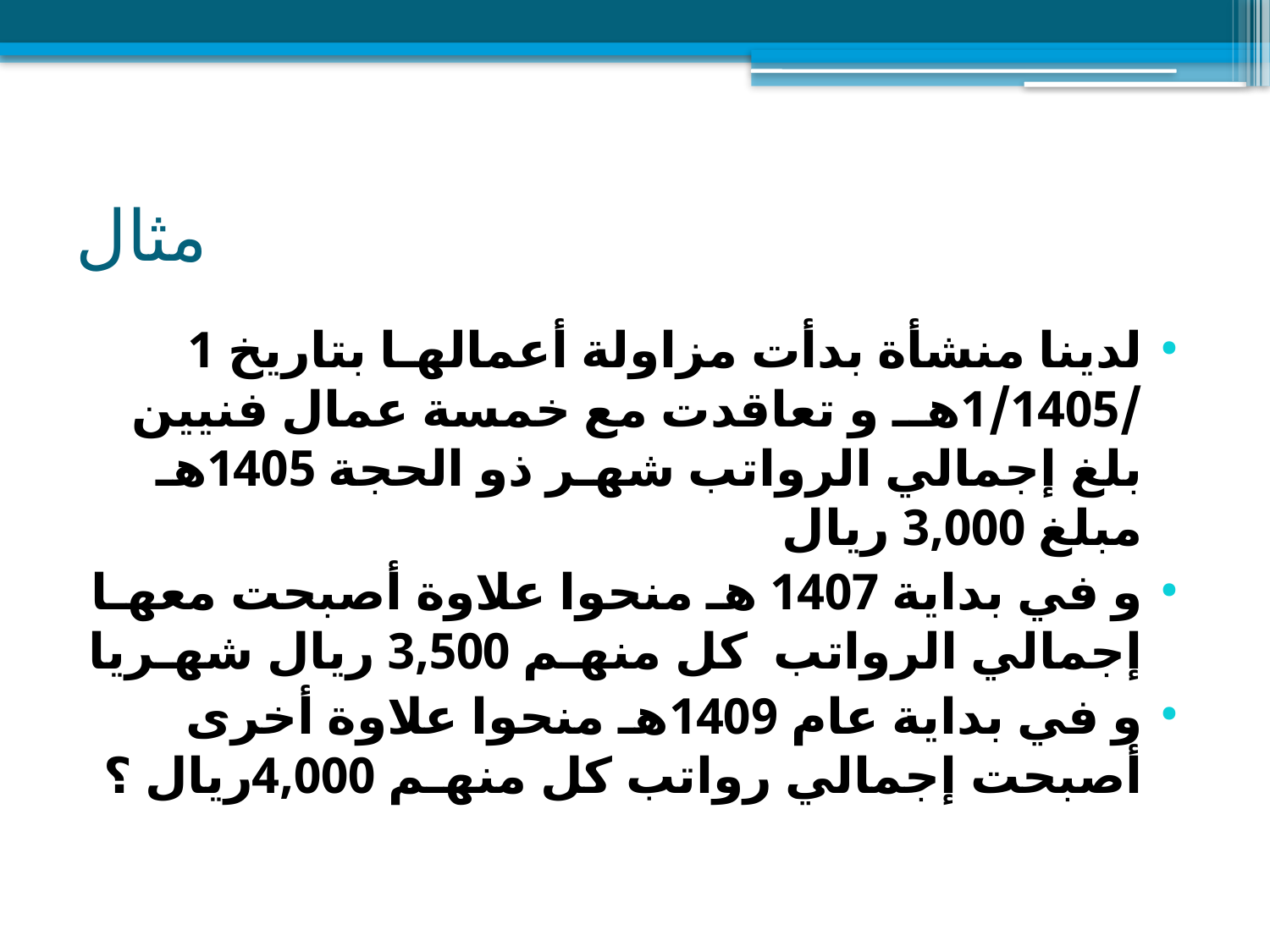

# مثال
لدينا منشأة بدأت مزاولة أعمالهـا بتاريخ 1 /1/1405هــ و تعاقدت مع خمسة عمال فنيين بلغ إجمالي الرواتب شهـر ذو الحجة 1405هـ مبلغ 3,000 ريال
و في بداية 1407 هـ منحوا علاوة أصبحت معهـا إجمالي الرواتب  كل منهـم 3,500 ريال شهـريا
و في بداية عام 1409هـ منحوا علاوة أخرى أصبحت إجمالي رواتب كل منهـم 4,000ريال ؟